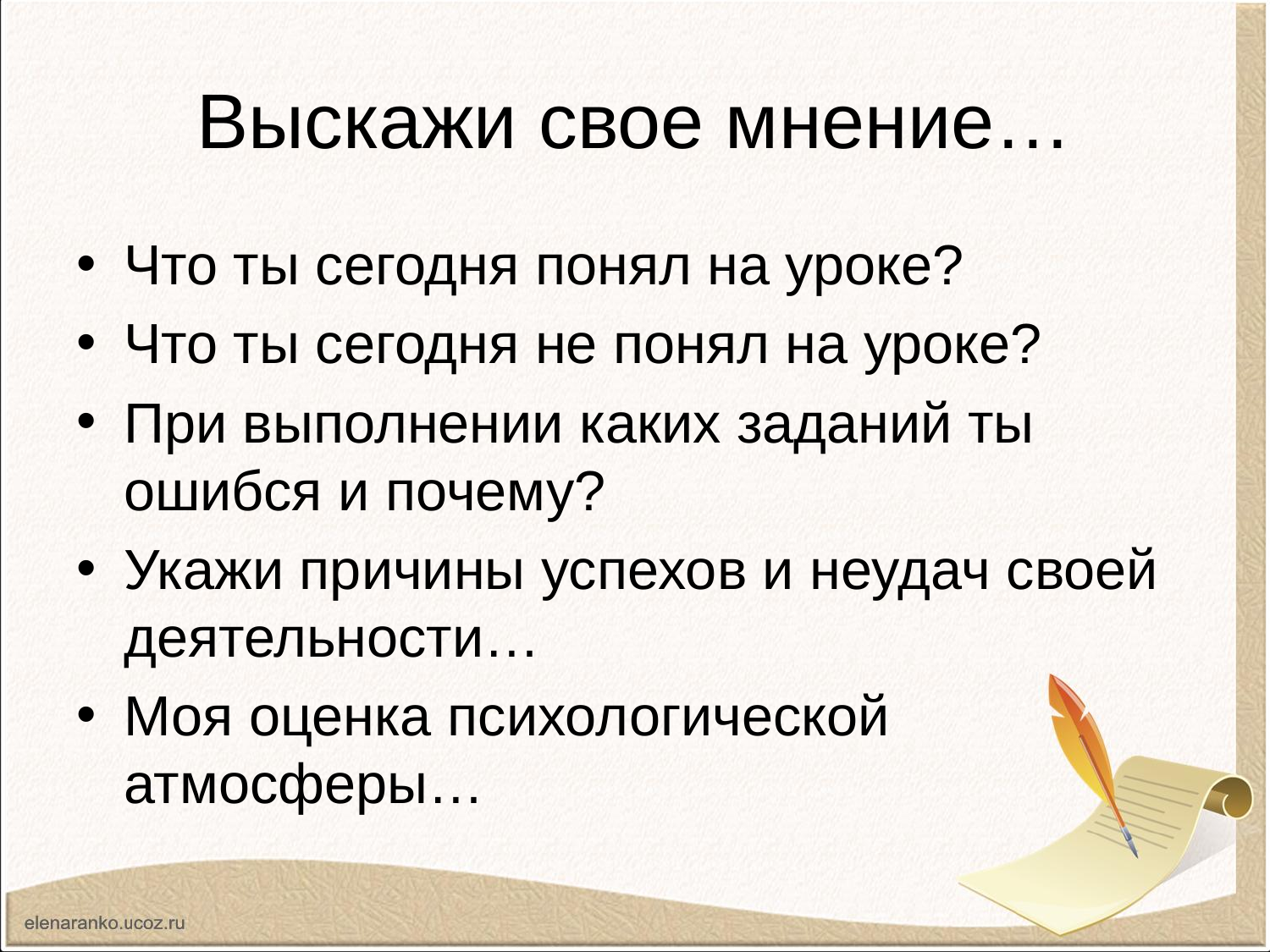

# Выскажи свое мнение…
Что ты сегодня понял на уроке?
Что ты сегодня не понял на уроке?
При выполнении каких заданий ты ошибся и почему?
Укажи причины успехов и неудач своей деятельности…
Моя оценка психологической атмосферы…